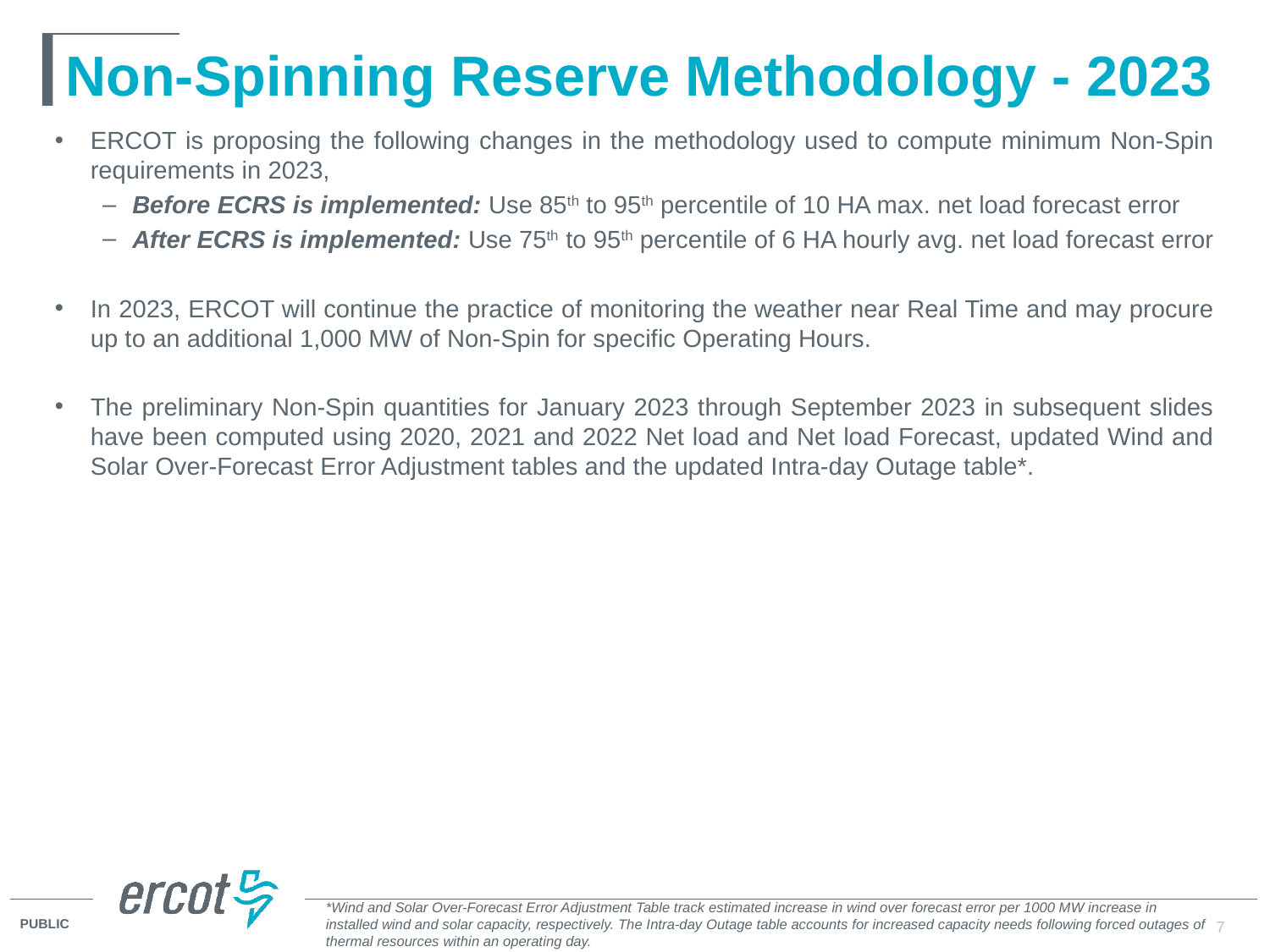

# Non-Spinning Reserve Methodology - 2023
ERCOT is proposing the following changes in the methodology used to compute minimum Non-Spin requirements in 2023,
Before ECRS is implemented: Use 85th to 95th percentile of 10 HA max. net load forecast error
After ECRS is implemented: Use 75th to 95th percentile of 6 HA hourly avg. net load forecast error

In 2023, ERCOT will continue the practice of monitoring the weather near Real Time and may procure up to an additional 1,000 MW of Non-Spin for specific Operating Hours.

The preliminary Non-Spin quantities for January 2023 through September 2023 in subsequent slides have been computed using 2020, 2021 and 2022 Net load and Net load Forecast, updated Wind and Solar Over-Forecast Error Adjustment tables and the updated Intra-day Outage table*.

*Wind and Solar Over-Forecast Error Adjustment Table track estimated increase in wind over forecast error per 1000 MW increase in installed wind and solar capacity, respectively. The Intra-day Outage table accounts for increased capacity needs following forced outages of thermal resources within an operating day.
7